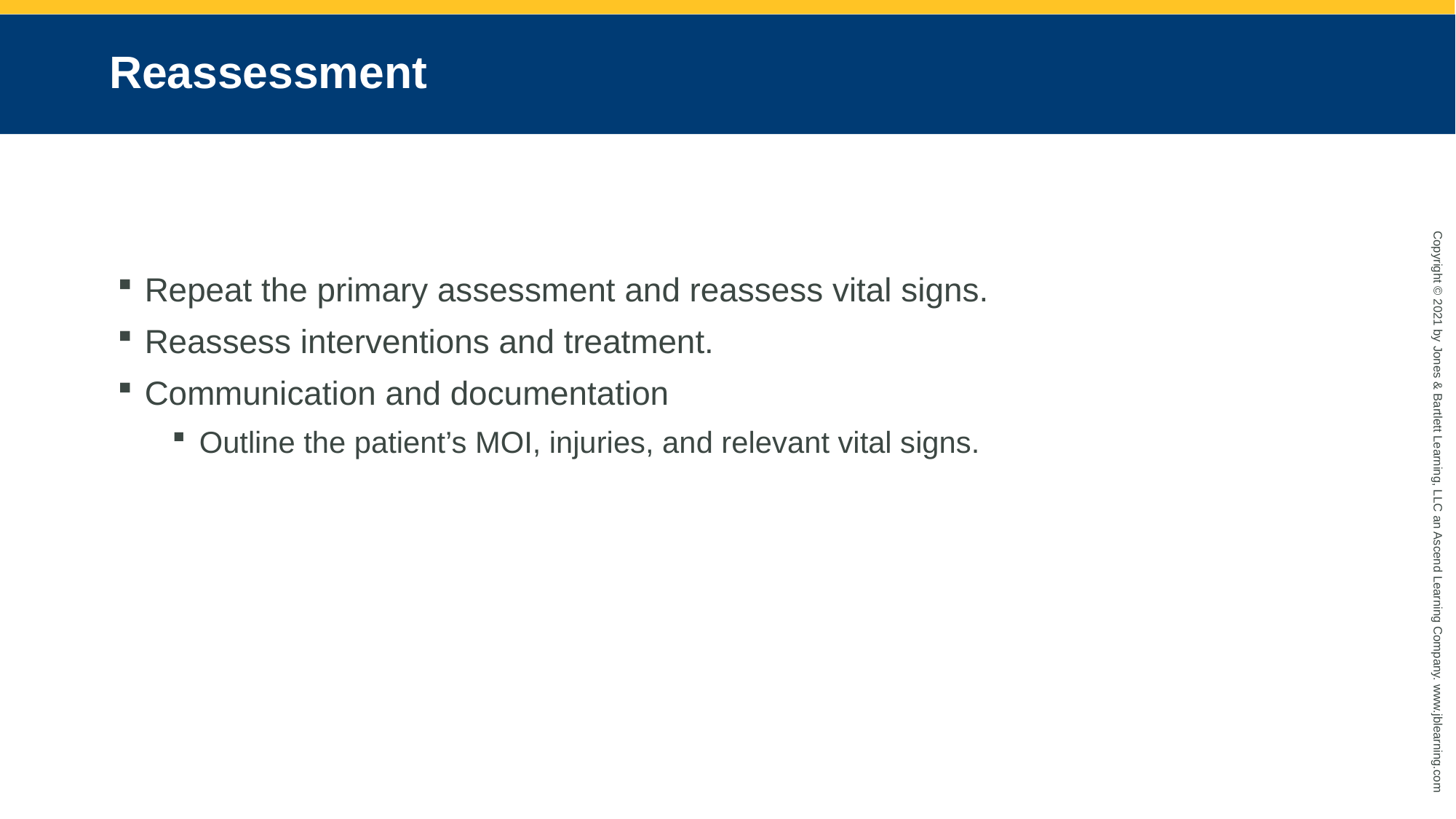

# Reassessment
Repeat the primary assessment and reassess vital signs.
Reassess interventions and treatment.
Communication and documentation
Outline the patient’s MOI, injuries, and relevant vital signs.